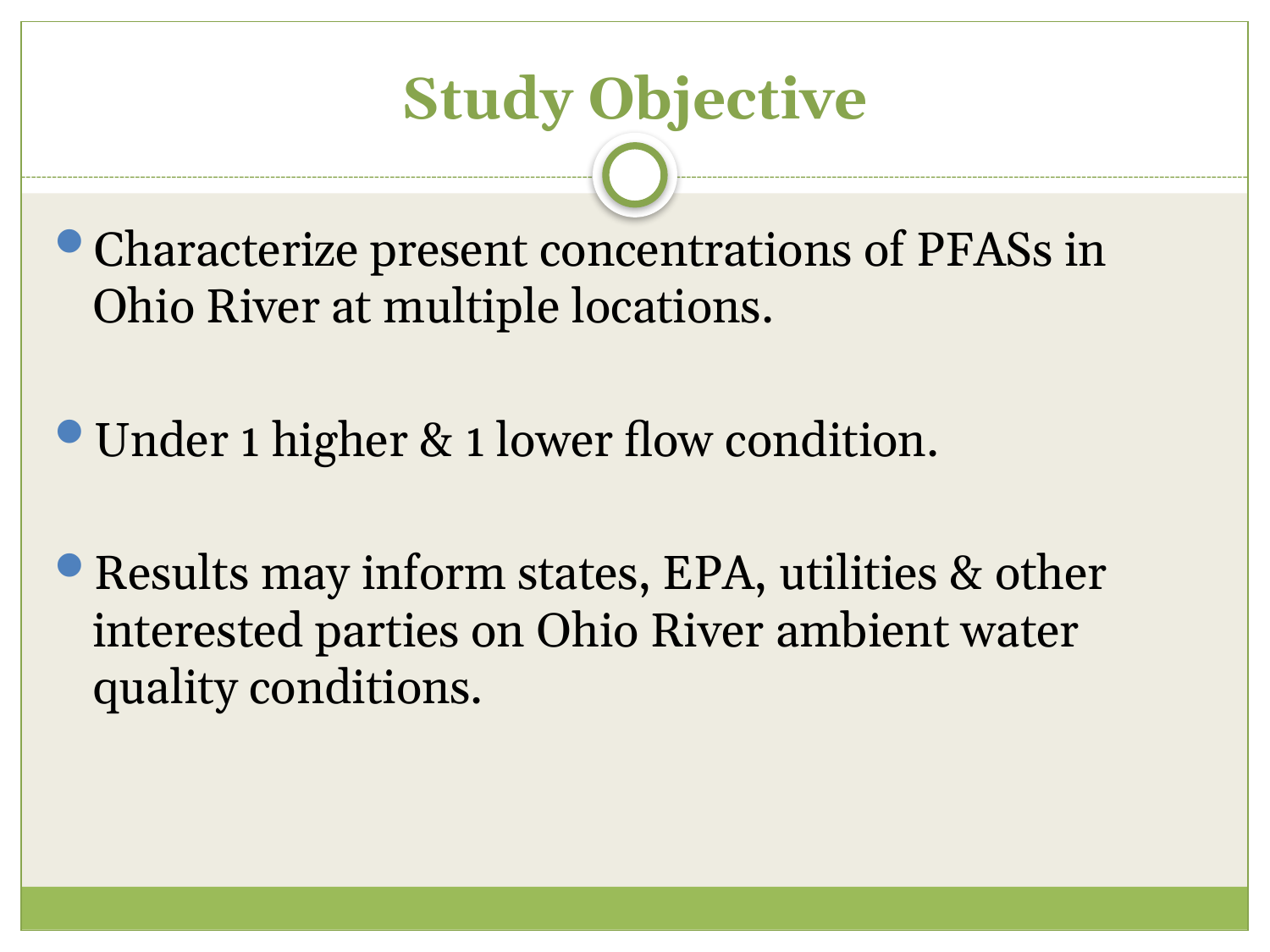

# Study Objective
Characterize present concentrations of PFASs in Ohio River at multiple locations.

Under 1 higher & 1 lower flow condition.

Results may inform states, EPA, utilities & other interested parties on Ohio River ambient water quality conditions.